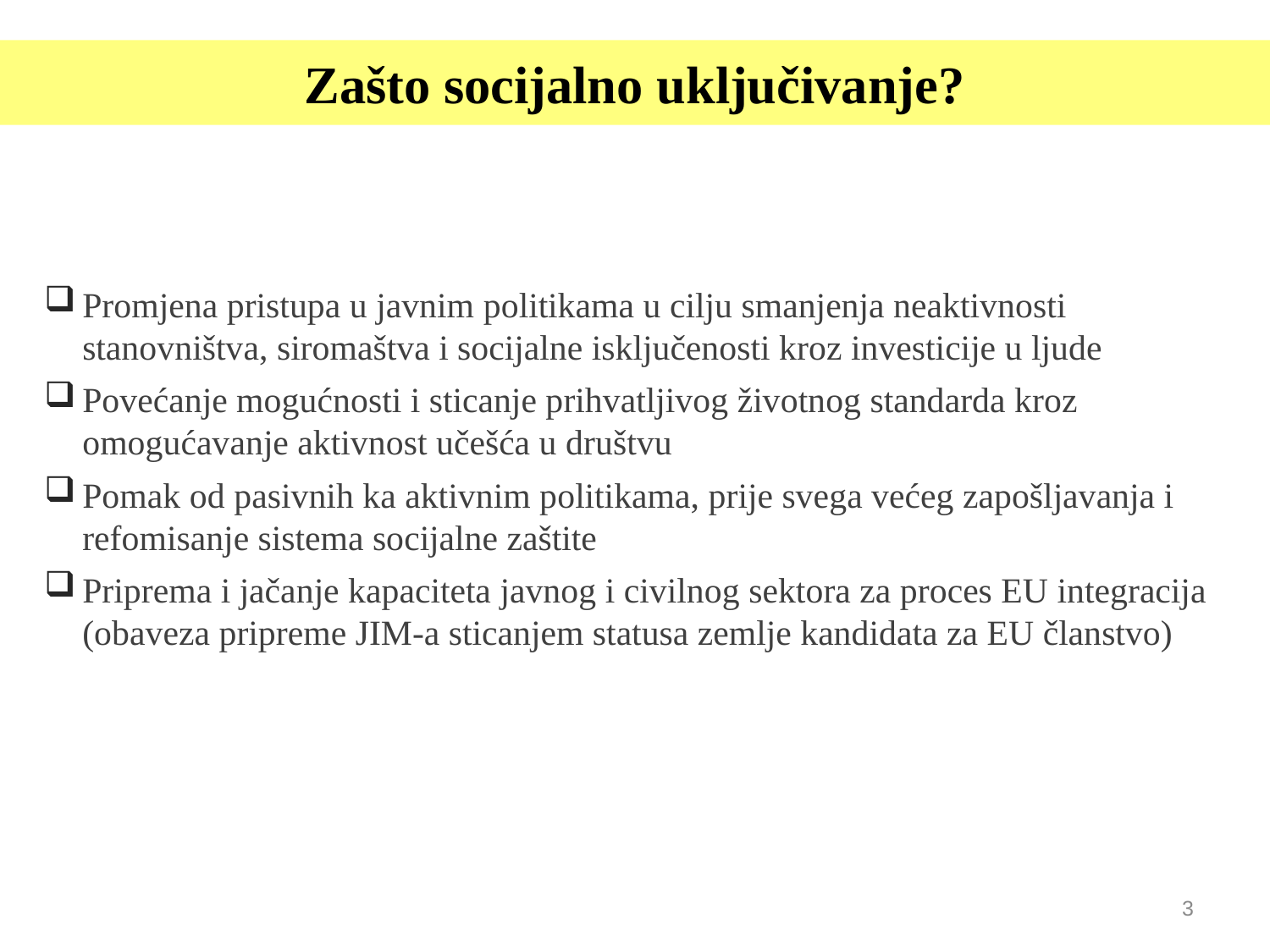

# Zašto socijalno uključivanje?
Promjena pristupa u javnim politikama u cilju smanjenja neaktivnosti stanovništva, siromaštva i socijalne isključenosti kroz investicije u ljude
Povećanje mogućnosti i sticanje prihvatljivog životnog standarda kroz omogućavanje aktivnost učešća u društvu
Pomak od pasivnih ka aktivnim politikama, prije svega većeg zapošljavanja i refomisanje sistema socijalne zaštite
Priprema i jačanje kapaciteta javnog i civilnog sektora za proces EU integracija (obaveza pripreme JIM-a sticanjem statusa zemlje kandidata za EU članstvo)

3